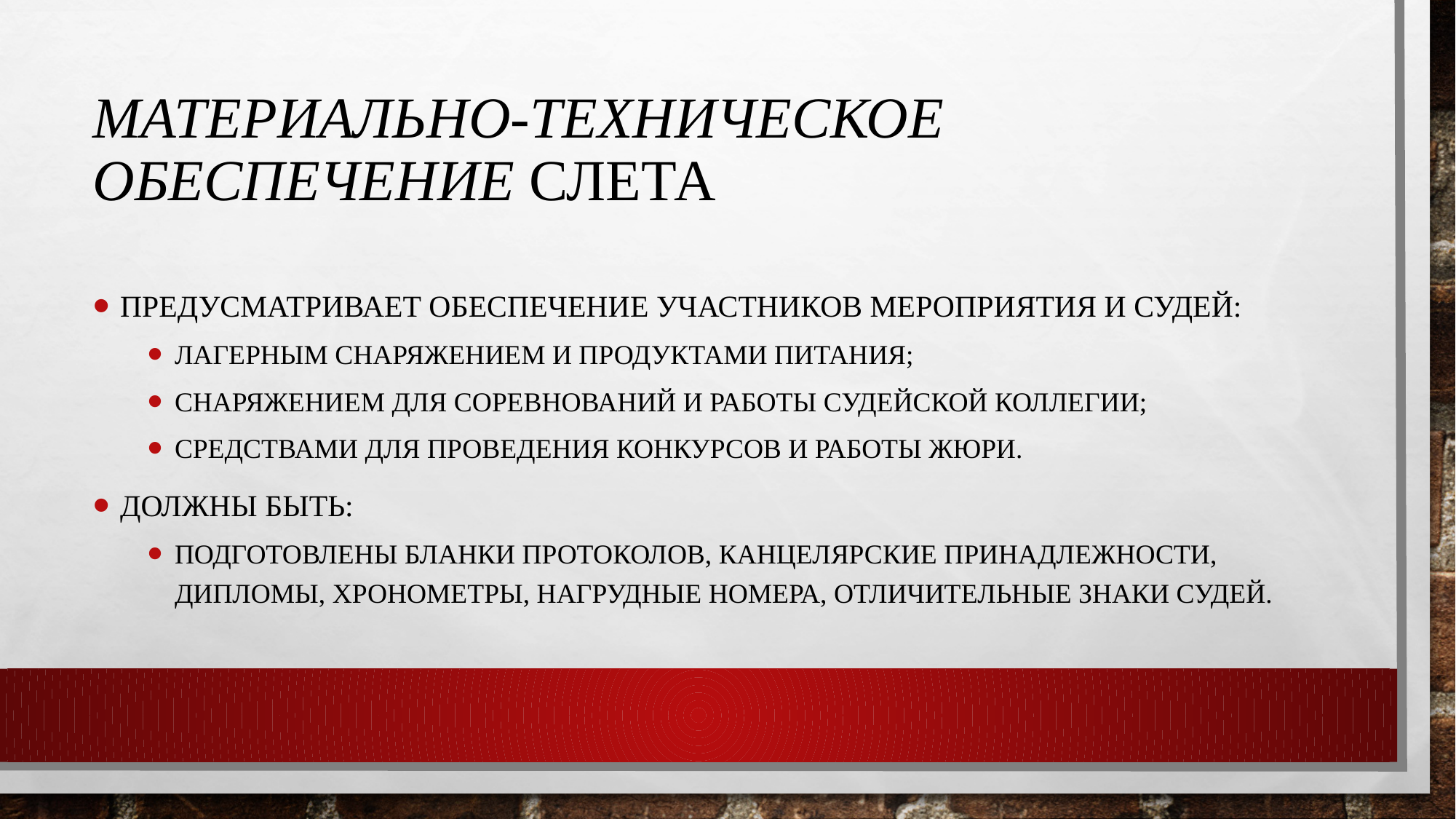

# Материально-техническое обеспечение слета
Предусматривает обеспечение участников мероприятия и судей:
лагерным снаряжением и продуктами питания;
снаряжением для соревнований и работы судейской коллегии;
средствами для проведения конкурсов и работы жюри.
Должны быть:
подготовлены бланки протоколов, канцелярские принадлежности, дипломы, хронометры, нагрудные номера, отличительные знаки судей.